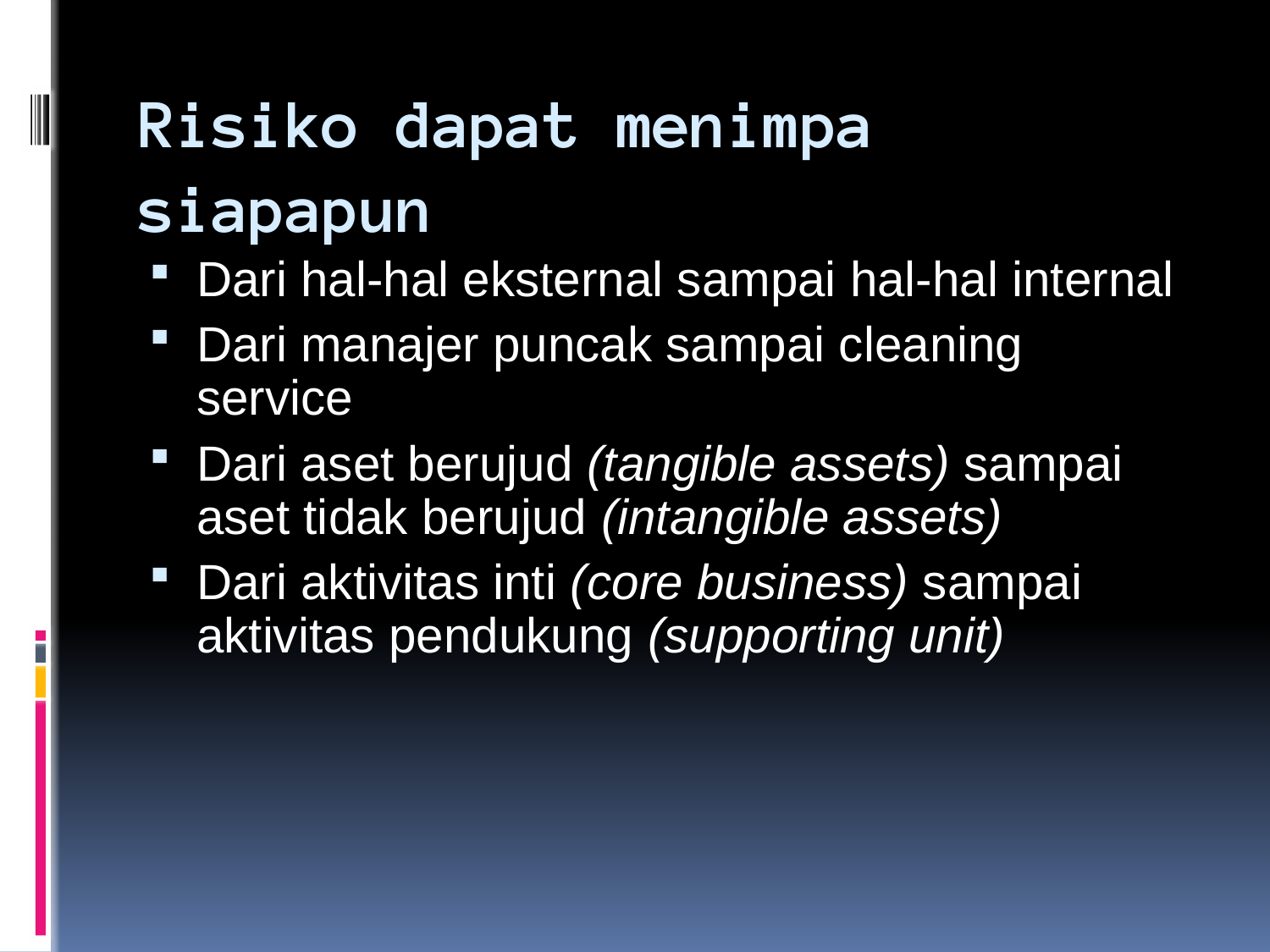

# Risiko dapat menimpa siapapun
Dari hal-hal eksternal sampai hal-hal internal
Dari manajer puncak sampai cleaning service
Dari aset berujud (tangible assets) sampai aset tidak berujud (intangible assets)
Dari aktivitas inti (core business) sampai aktivitas pendukung (supporting unit)